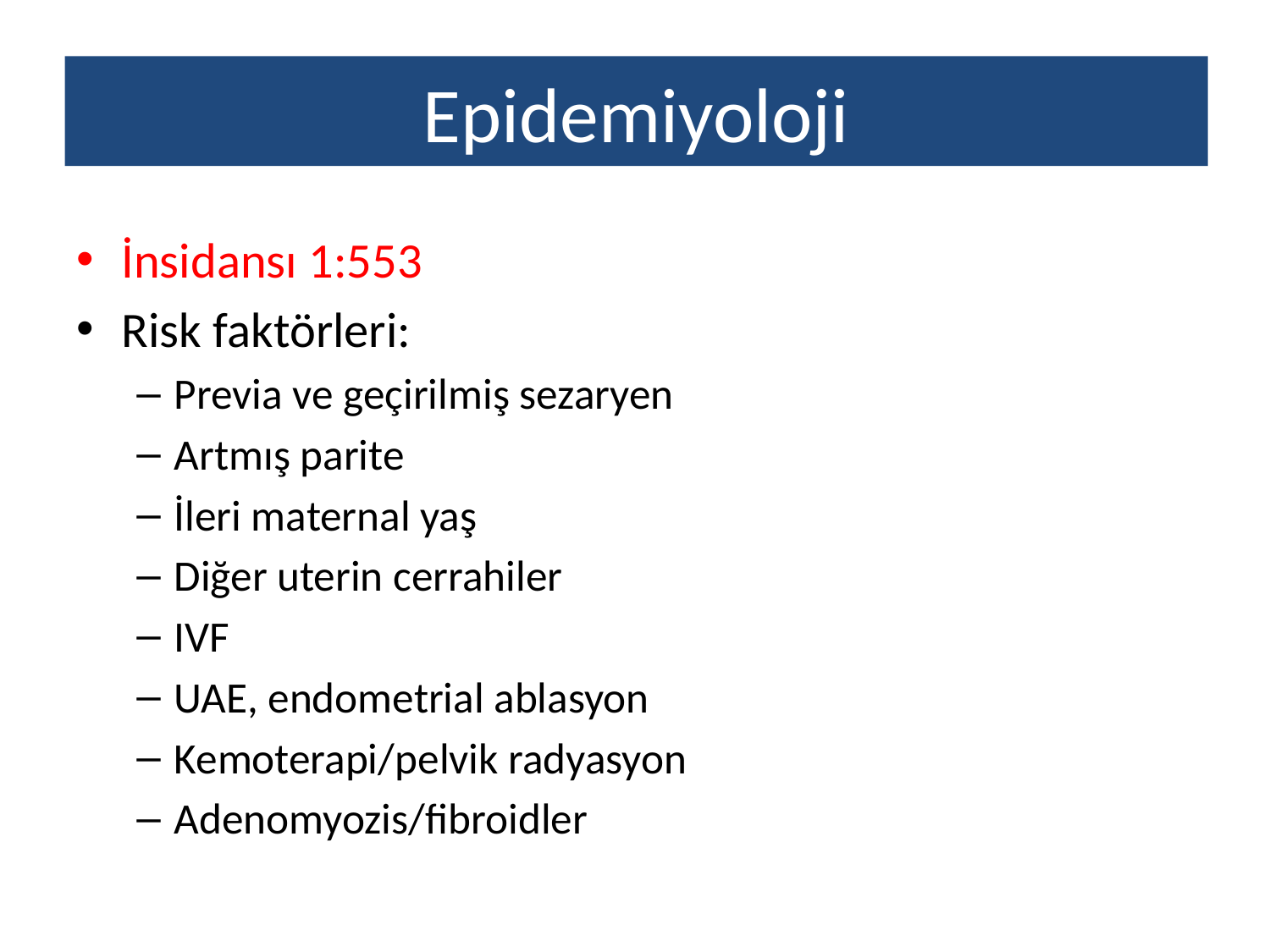

# Epidemiyoloji
İnsidansı 1:553
Risk faktörleri:
Previa ve geçirilmiş sezaryen
Artmış parite
İleri maternal yaş
Diğer uterin cerrahiler
IVF
UAE, endometrial ablasyon
Kemoterapi/pelvik radyasyon
Adenomyozis/fibroidler